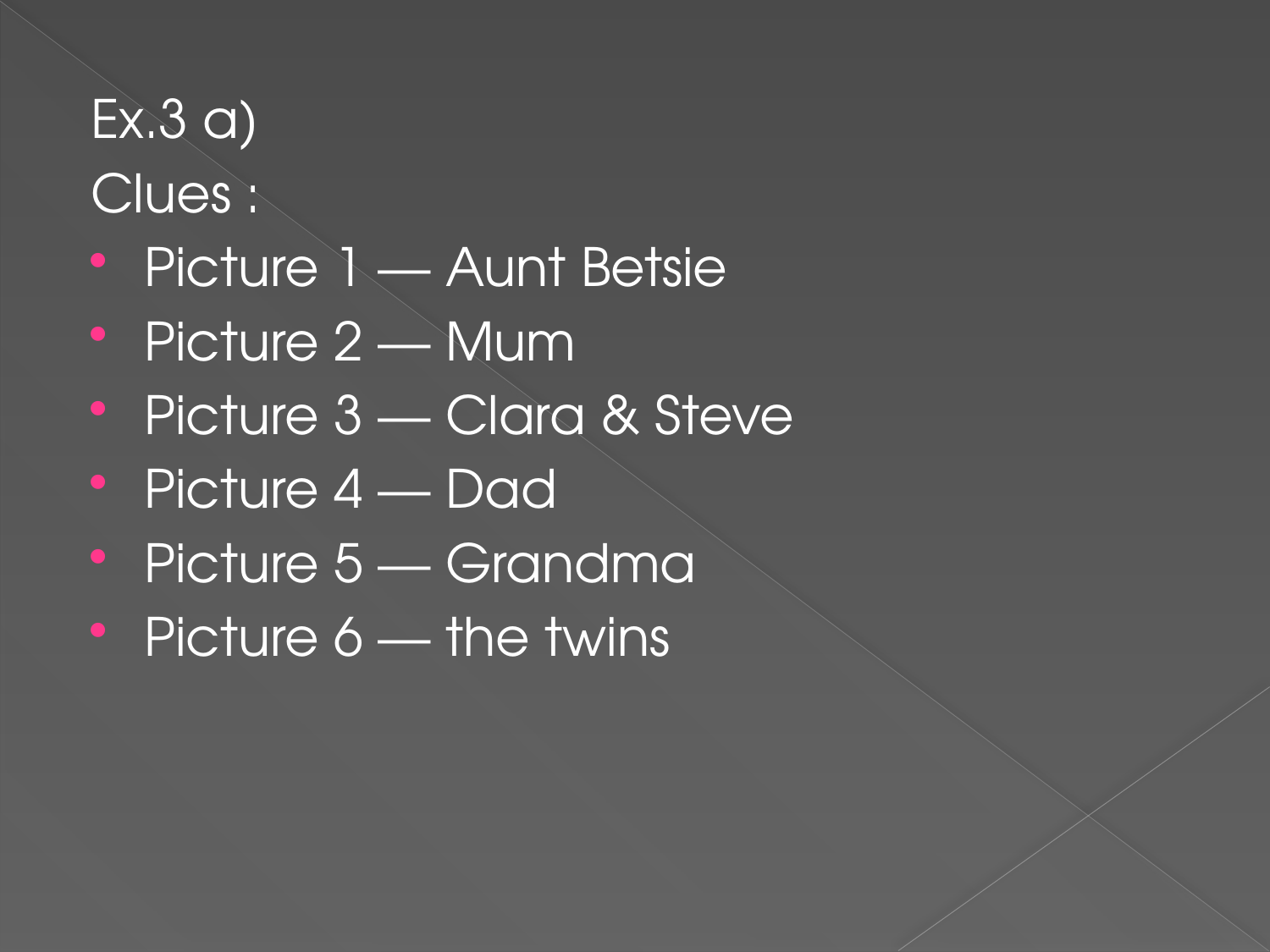

Ex.3 a)
Clues :
Picture 1 — Aunt Betsie
Picture 2 — Mum
Picture 3 — Clara & Steve
Picture 4 — Dad
Picture 5 — Grandma
Picture 6 — the twins